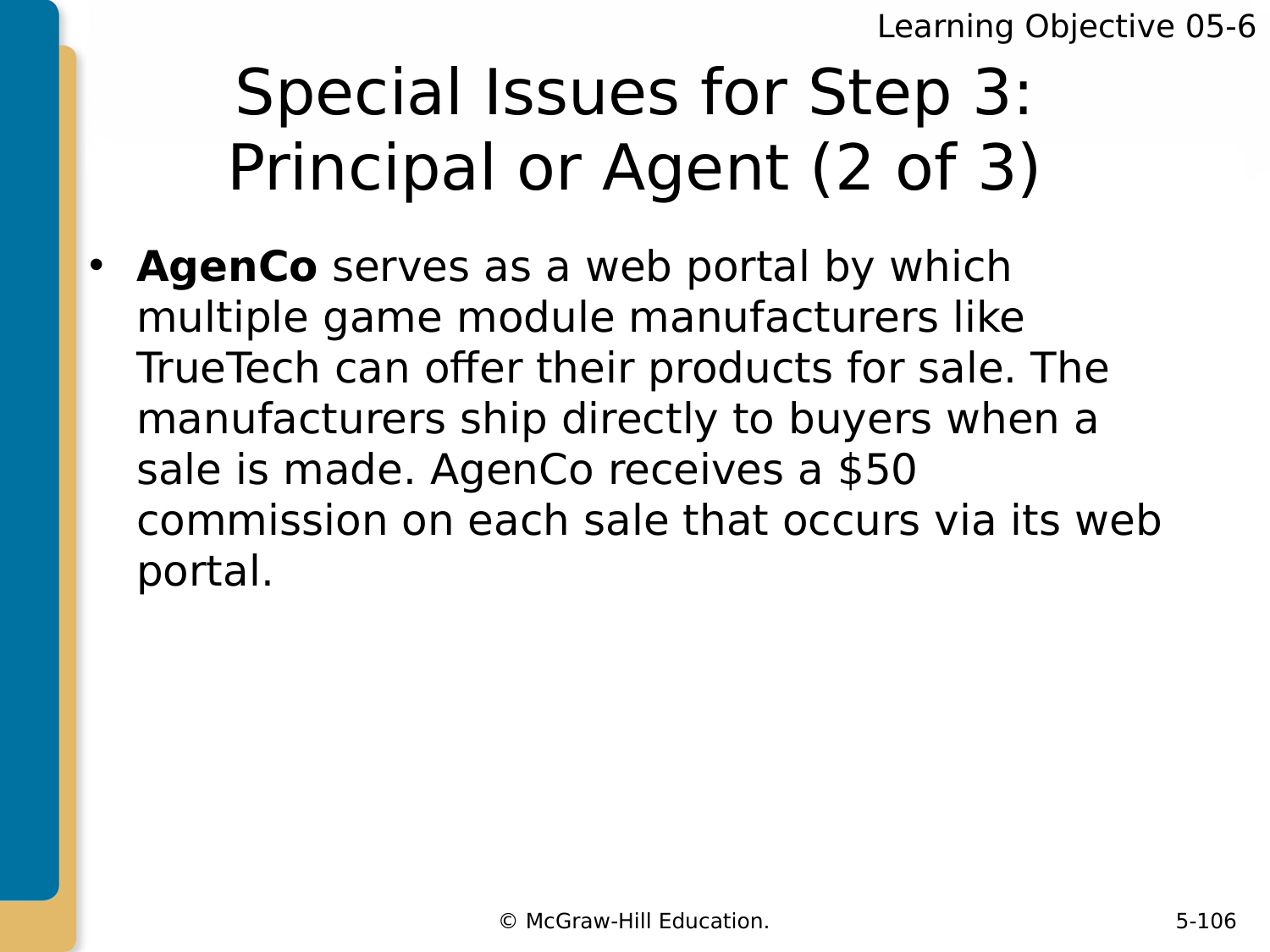

Learning Objective 05-6
# Special Issues for Step 3: Principal or Agent (2 of 3)
AgenCo serves as a web portal by which multiple game module manufacturers like TrueTech can offer their products for sale. The manufacturers ship directly to buyers when a sale is made. AgenCo receives a $50 commission on each sale that occurs via its web portal.